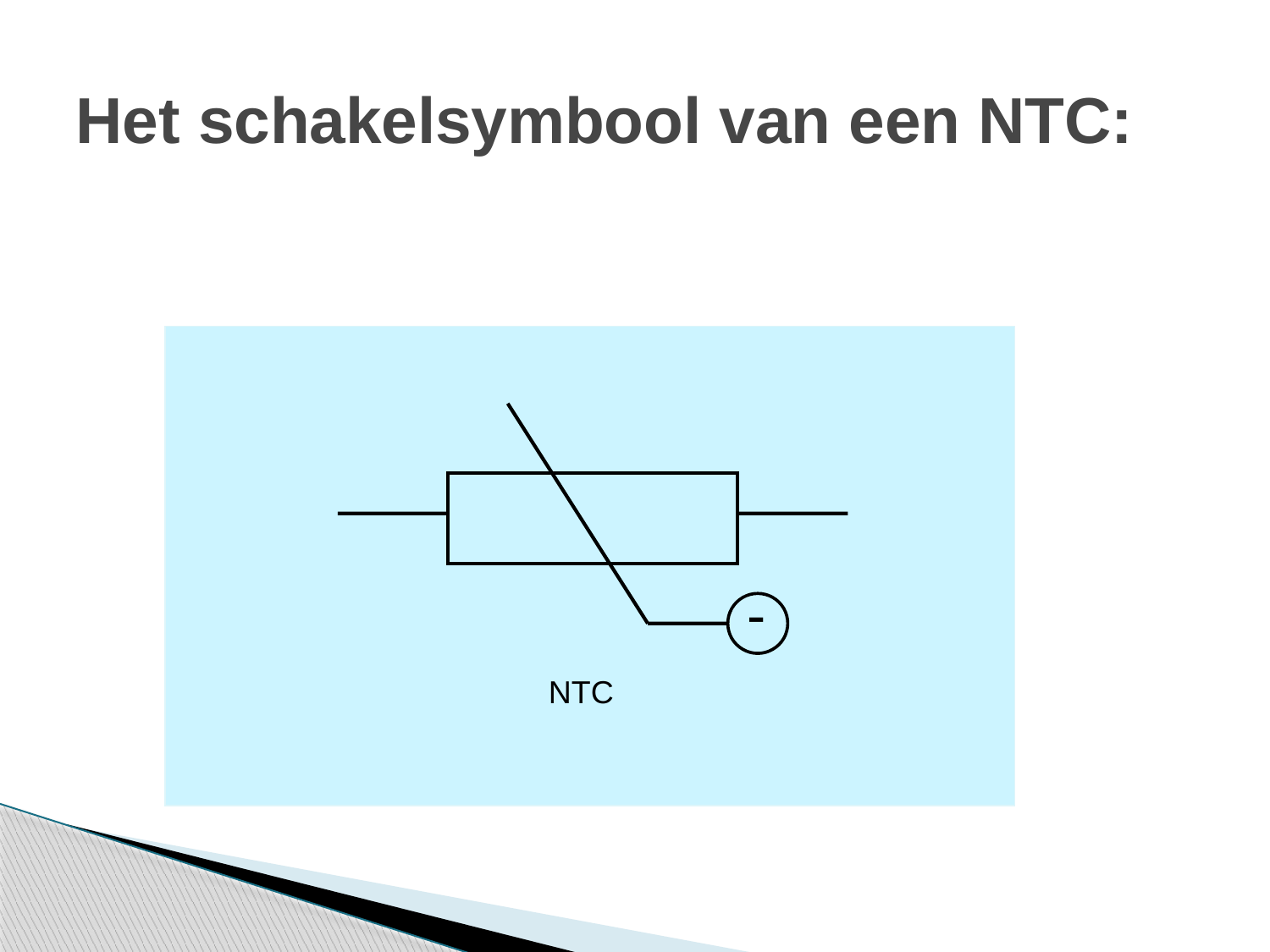

# Het schakelsymbool van een NTC:

-

NTC